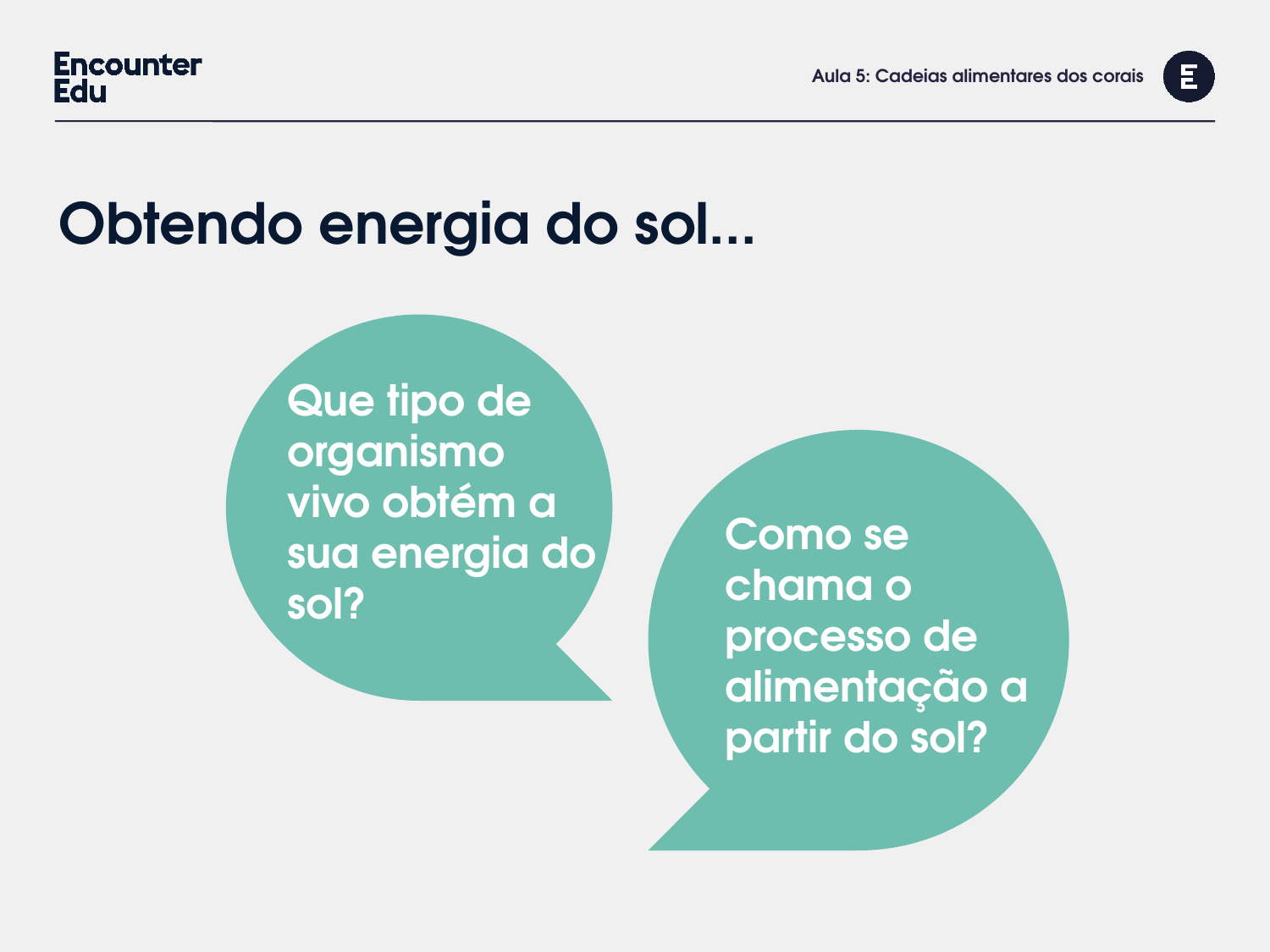

# Aula 5: Cadeias alimentares dos corais
Obtendo energia do sol...

Que tipo de organismo vivo obtém a sua energia do sol?

Como se chama o processo de alimentação a partir do sol?